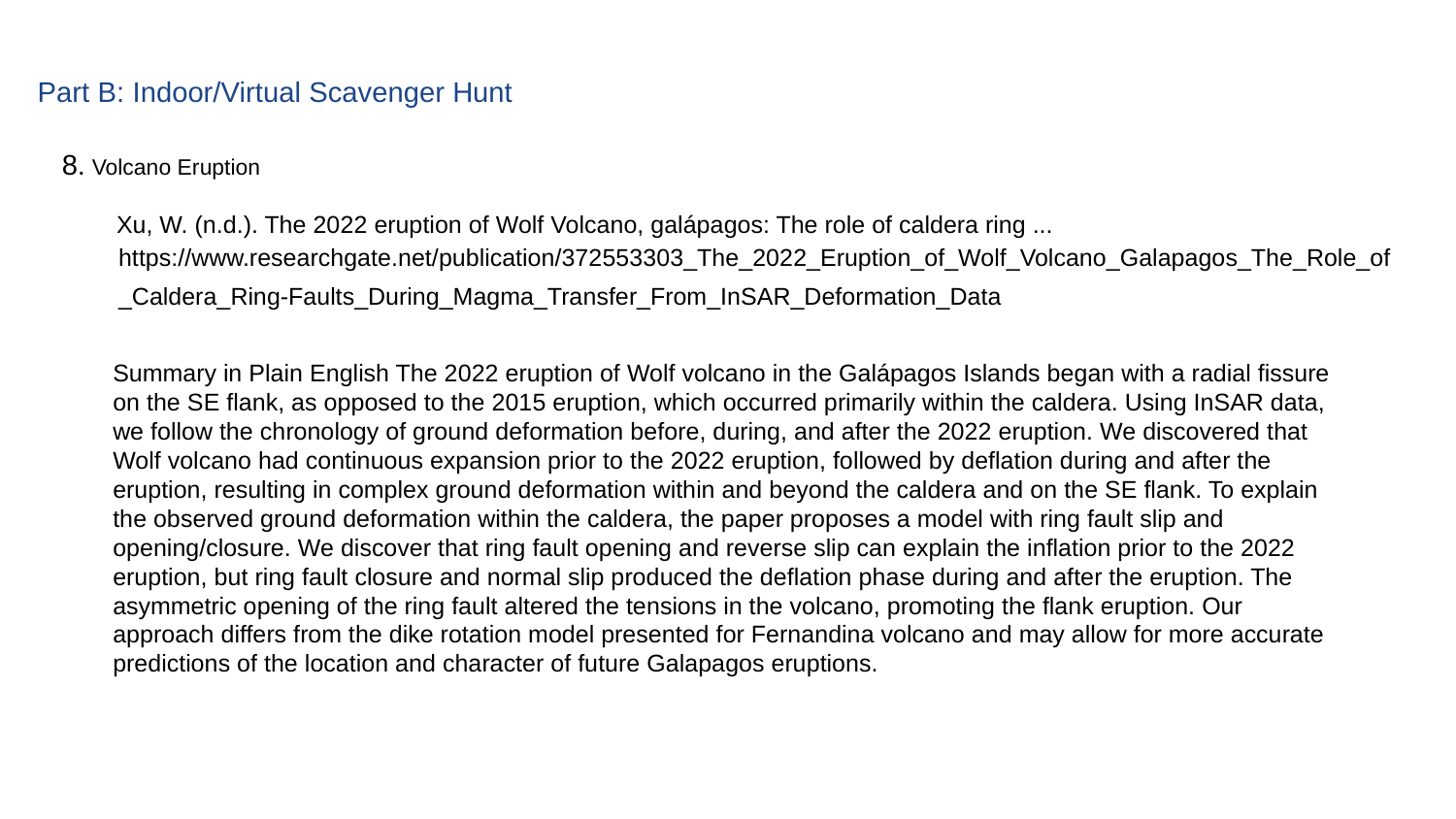

Part B: Indoor/Virtual Scavenger Hunt
8. Volcano Eruption
Xu, W. (n.d.). The 2022 eruption of Wolf Volcano, galápagos: The role of caldera ring ... https://www.researchgate.net/publication/372553303_The_2022_Eruption_of_Wolf_Volcano_Galapagos_The_Role_of_Caldera_Ring-Faults_During_Magma_Transfer_From_InSAR_Deformation_Data

Summary in Plain English The 2022 eruption of Wolf volcano in the Galápagos Islands began with a radial fissure on the SE flank, as opposed to the 2015 eruption, which occurred primarily within the caldera. Using InSAR data, we follow the chronology of ground deformation before, during, and after the 2022 eruption. We discovered that Wolf volcano had continuous expansion prior to the 2022 eruption, followed by deflation during and after the eruption, resulting in complex ground deformation within and beyond the caldera and on the SE flank. To explain the observed ground deformation within the caldera, the paper proposes a model with ring fault slip and opening/closure. We discover that ring fault opening and reverse slip can explain the inflation prior to the 2022 eruption, but ring fault closure and normal slip produced the deflation phase during and after the eruption. The asymmetric opening of the ring fault altered the tensions in the volcano, promoting the flank eruption. Our approach differs from the dike rotation model presented for Fernandina volcano and may allow for more accurate predictions of the location and character of future Galapagos eruptions.